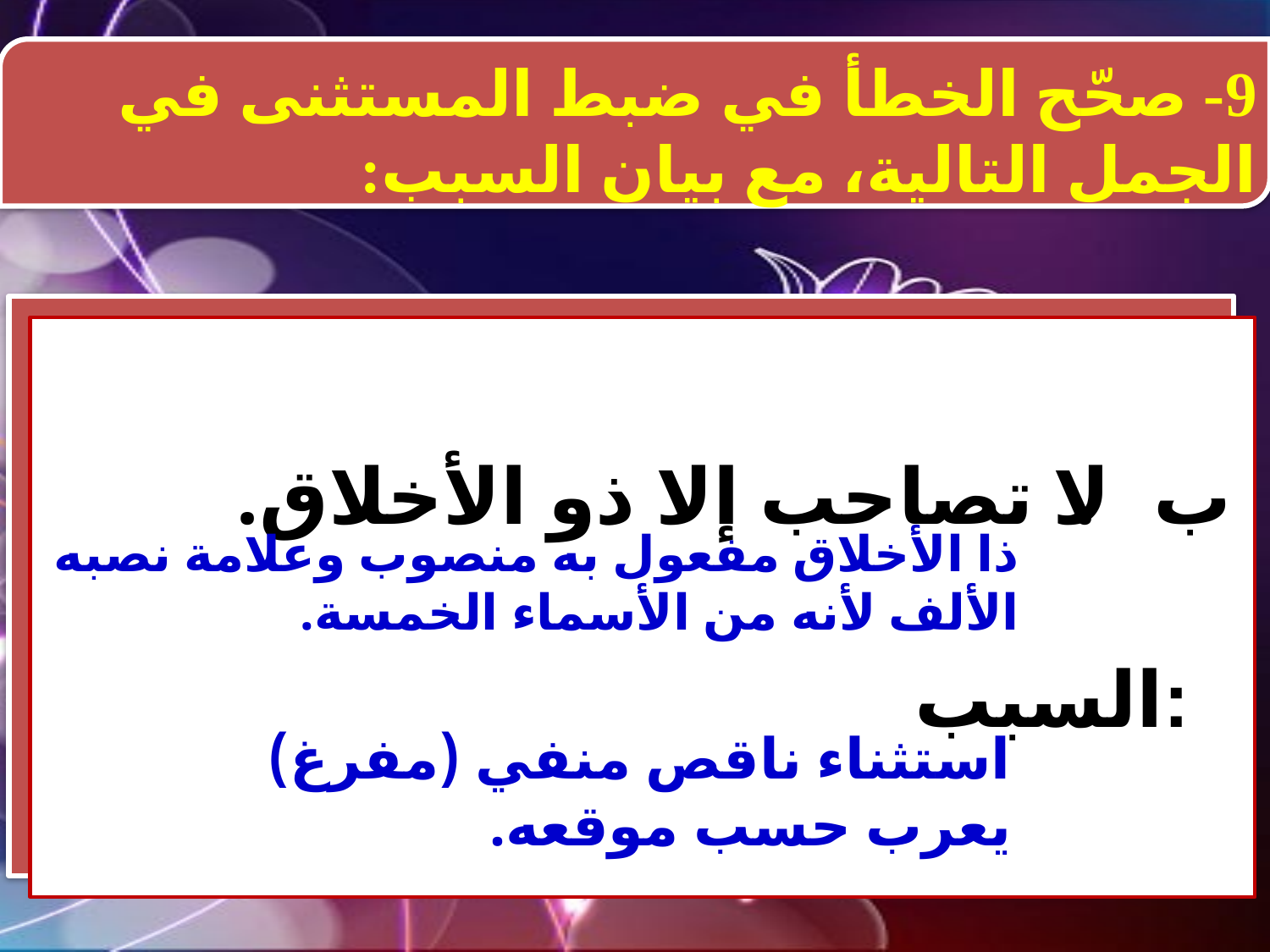

9- صحّح الخطأ في ضبط المستثنى في الجمل التالية، مع بيان السبب:

ب. لا تصاحب إلا ذو الأخلاق.

السبب:
ذا الأخلاق مفعول به منصوب وعلامة نصبه الألف لأنه من الأسماء الخمسة.
استثناء ناقص منفي (مفرغ) يعرب حسب موقعه.